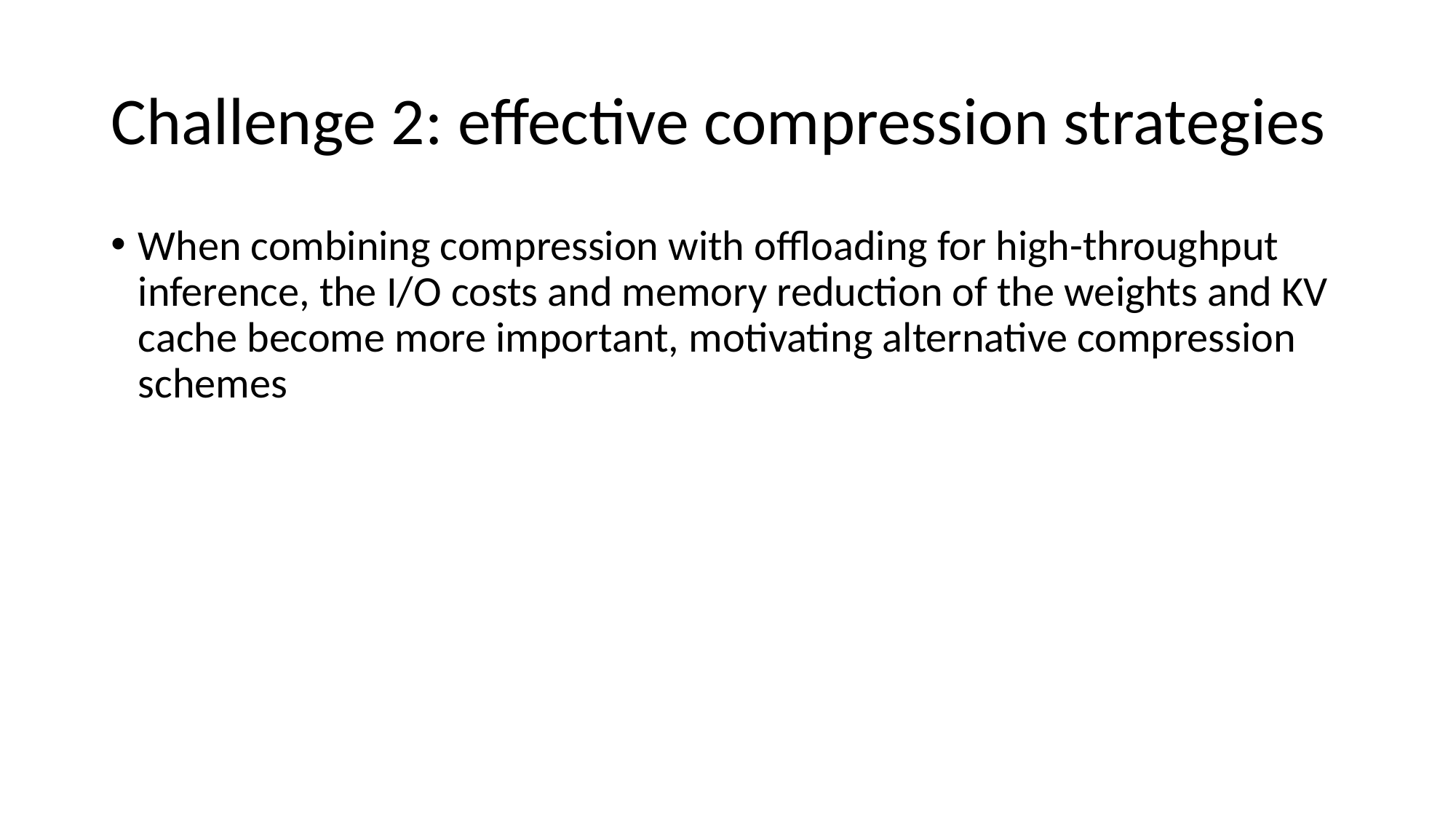

# Challenge 2: effective compression strategies
When combining compression with offloading for high-throughput inference, the I/O costs and memory reduction of the weights and KV cache become more important, motivating alternative compression schemes